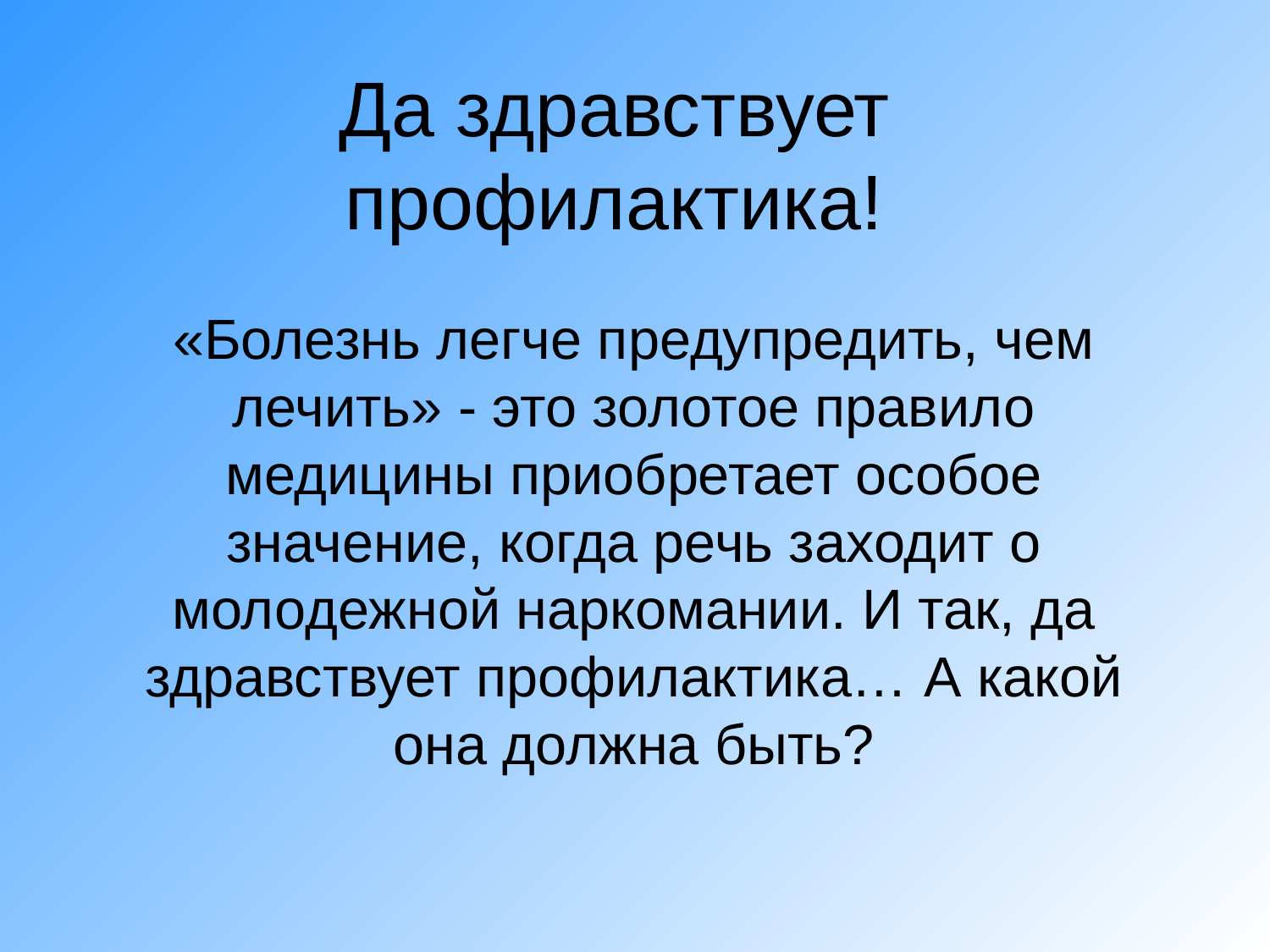

# Да здравствует профилактика!
«Болезнь легче предупредить, чем лечить» - это золотое правило медицины приобретает особое значение, когда речь заходит о молодежной наркомании. И так, да здравствует профилактика… А какой она должна быть?